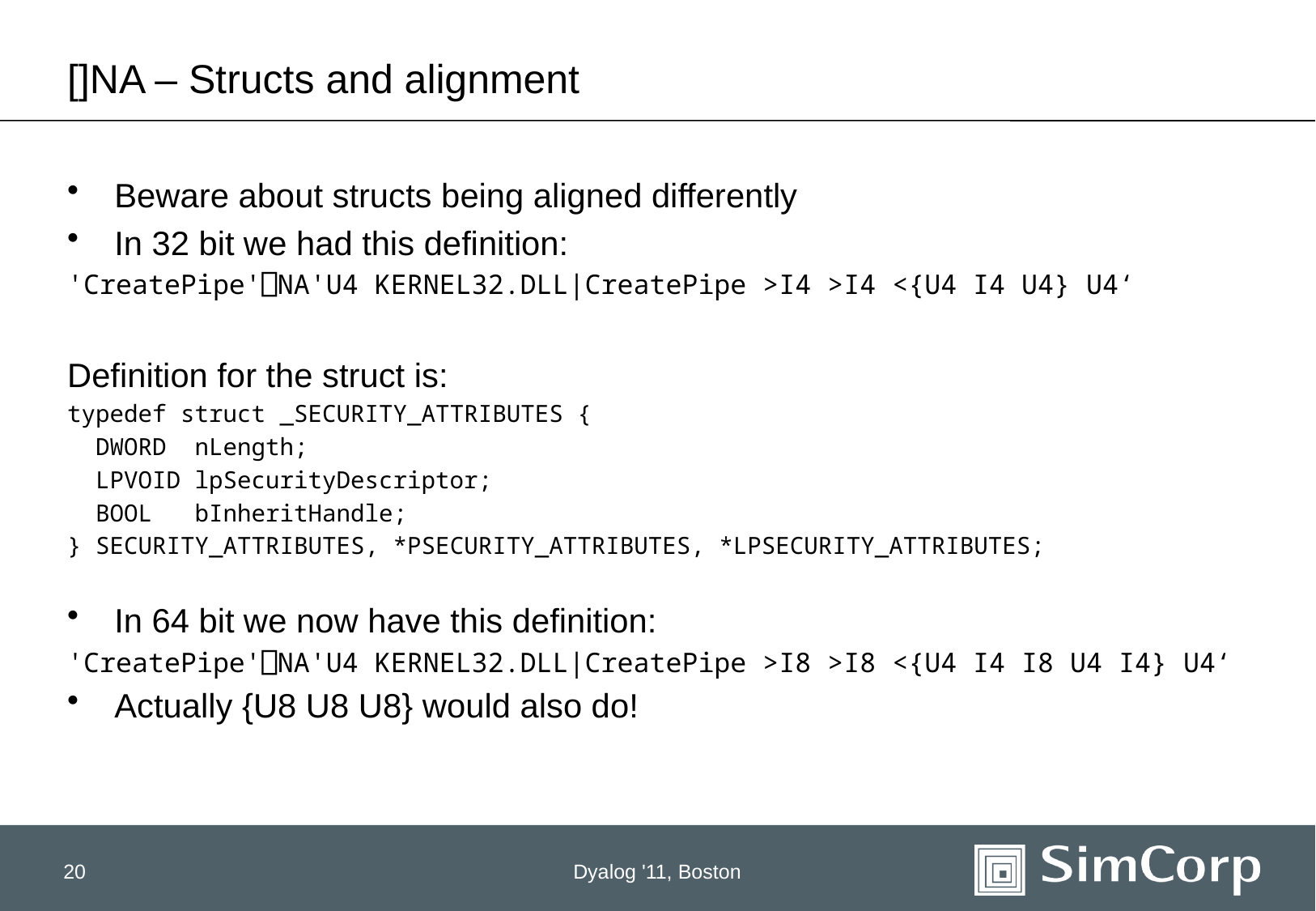

# []NA – Structs and alignment
Beware about structs being aligned differently
In 32 bit we had this definition:
'CreatePipe'⎕NA'U4 KERNEL32.DLL|CreatePipe >I4 >I4 <{U4 I4 U4} U4‘

Definition for the struct is:
typedef struct _SECURITY_ATTRIBUTES {
  DWORD  nLength;
  LPVOID lpSecurityDescriptor;
  BOOL   bInheritHandle;
} SECURITY_ATTRIBUTES, *PSECURITY_ATTRIBUTES, *LPSECURITY_ATTRIBUTES;

In 64 bit we now have this definition:
'CreatePipe'⎕NA'U4 KERNEL32.DLL|CreatePipe >I8 >I8 <{U4 I4 I8 U4 I4} U4‘
Actually {U8 U8 U8} would also do!

20
Dyalog '11, Boston